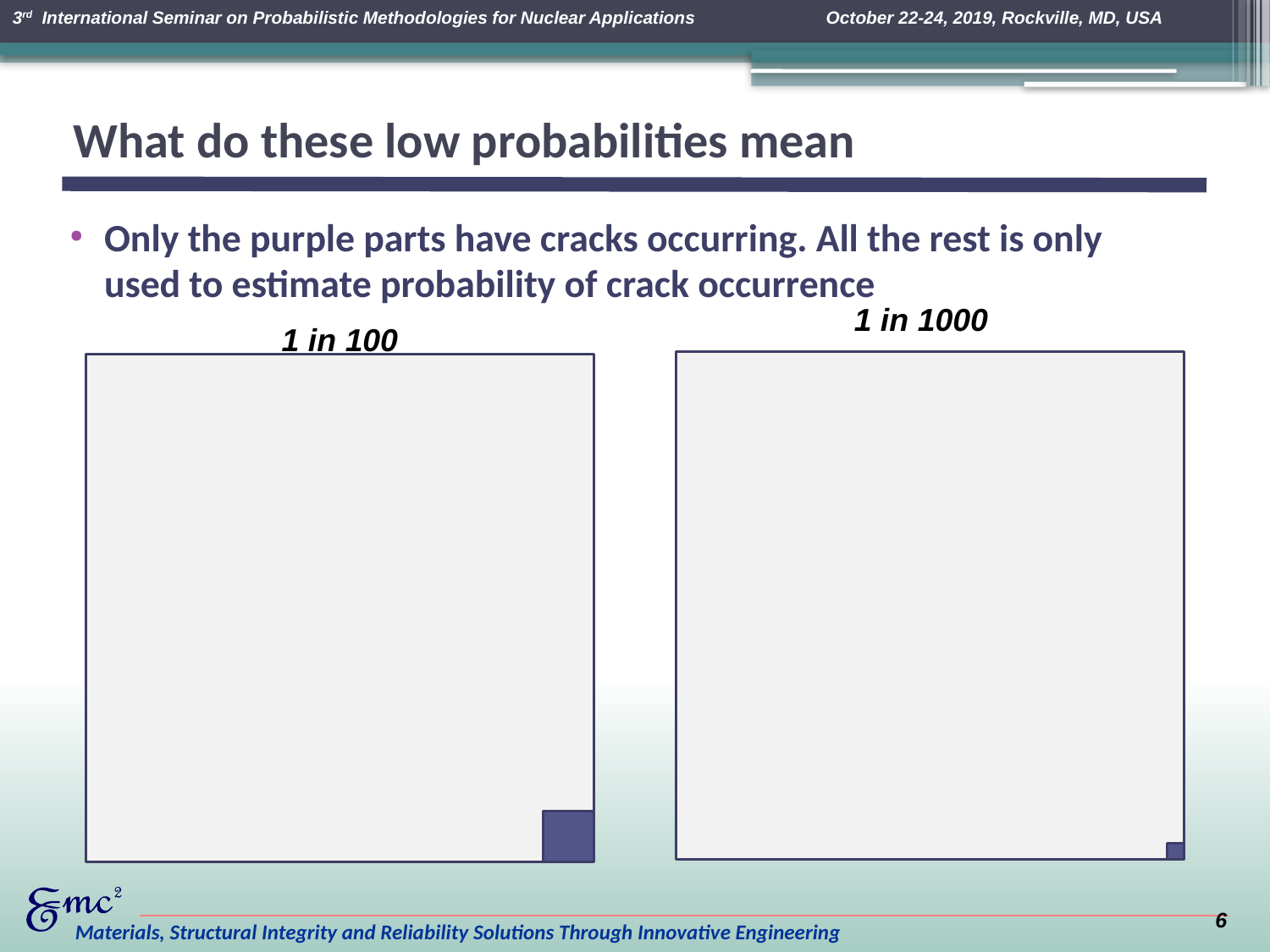

# What do these low probabilities mean
Only the purple parts have cracks occurring. All the rest is only used to estimate probability of crack occurrence
1 in 1000
1 in 100